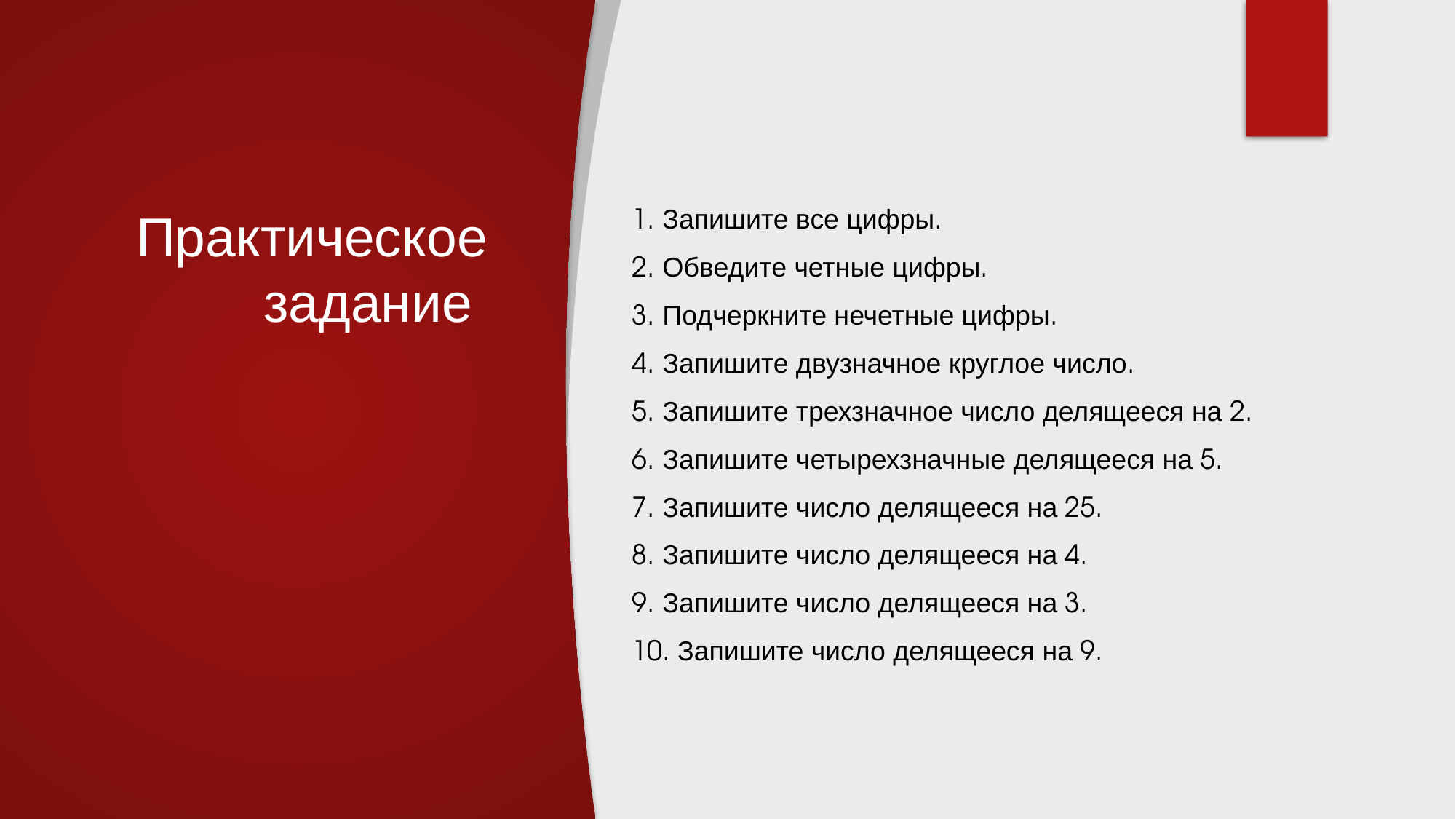

# Практическое задание
1. Запишите все цифры.
2. Обведите четные цифры.
3. Подчеркните нечетные цифры.
4. Запишите двузначное круглое число.
5. Запишите трехзначное число делящееся на 2.
6. Запишите четырехзначные делящееся на 5.
7. Запишите число делящееся на 25.
8. Запишите число делящееся на 4.
9. Запишите число делящееся на 3.
10. Запишите число делящееся на 9.